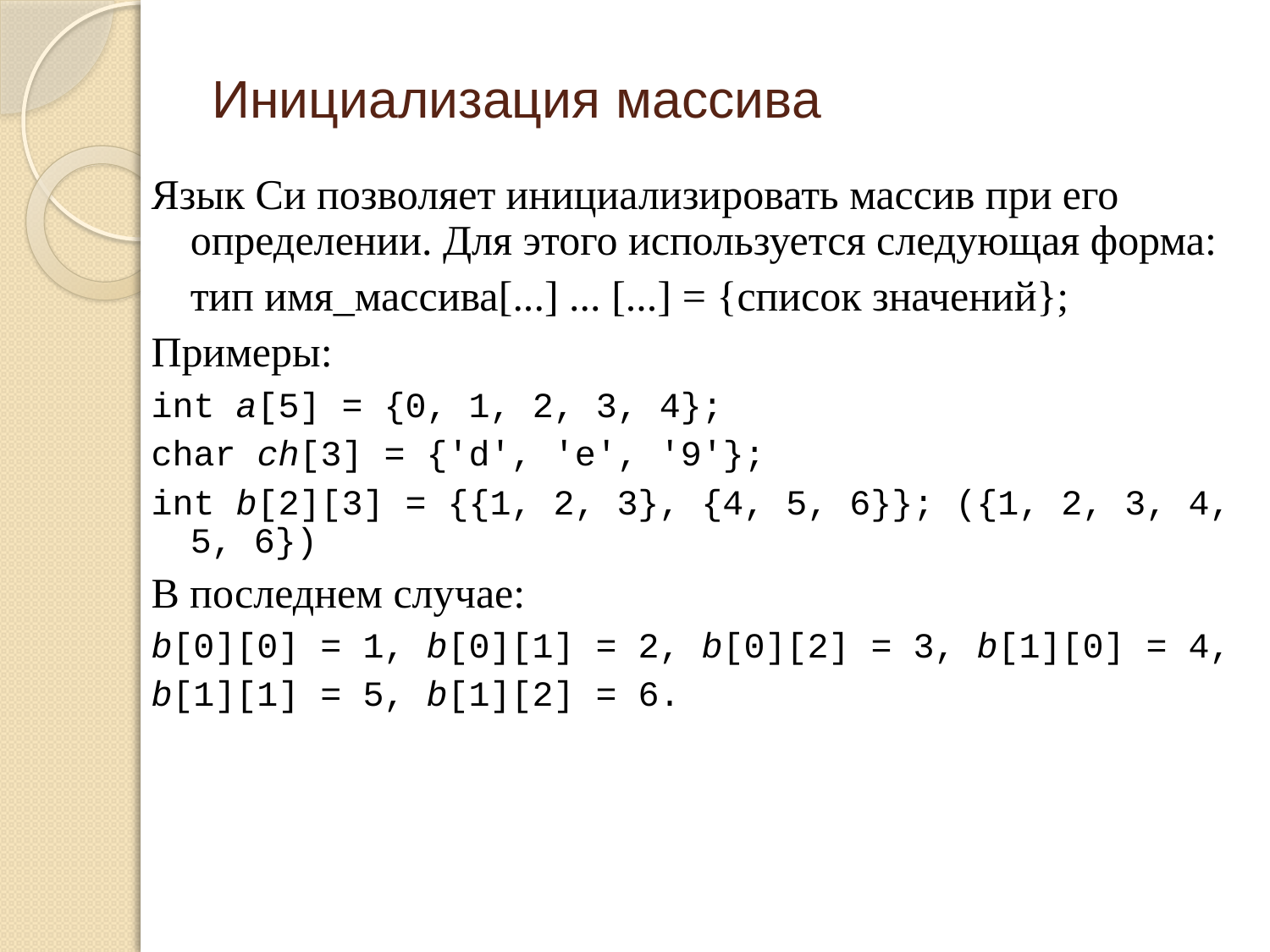

Инициализация массива
Язык Си позволяет инициализировать массив при его определении. Для этого используется следующая форма:
	тип имя_массива[...] ... [...] = {список значений};
Примеры:
int a[5] = {0, 1, 2, 3, 4};
char ch[3] = {'d', 'e', '9'};
int b[2][3] = {{1, 2, 3}, {4, 5, 6}}; ({1, 2, 3, 4, 5, 6})
В последнем случае:
b[0][0] = 1, b[0][1] = 2, b[0][2] = 3, b[1][0] = 4,
b[1][1] = 5, b[1][2] = 6.